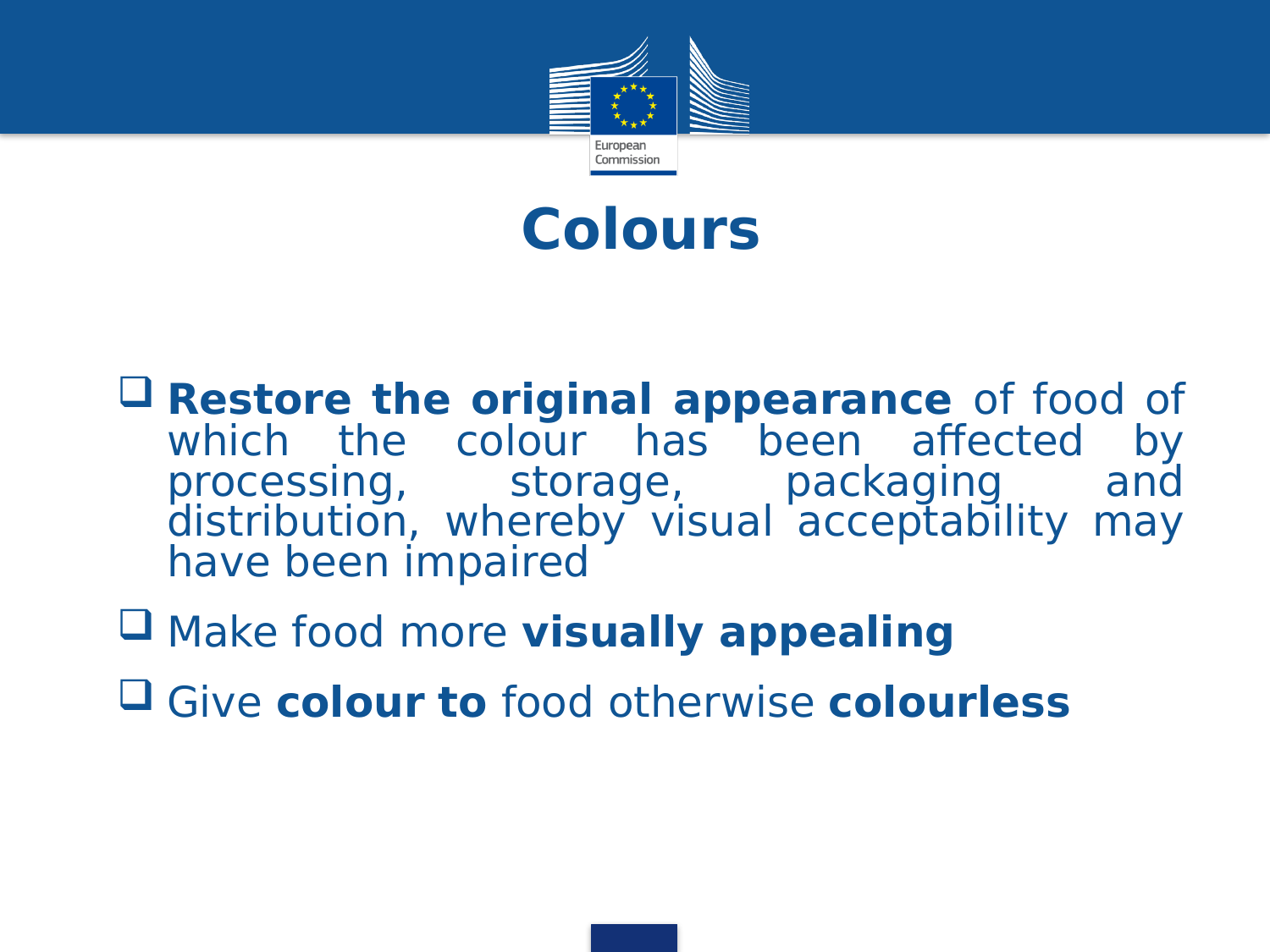

Colours
Restore the original appearance of food of which the colour has been affected by processing, storage, packaging and distribution, whereby visual acceptability may have been impaired
Make food more visually appealing
Give colour to food otherwise colourless